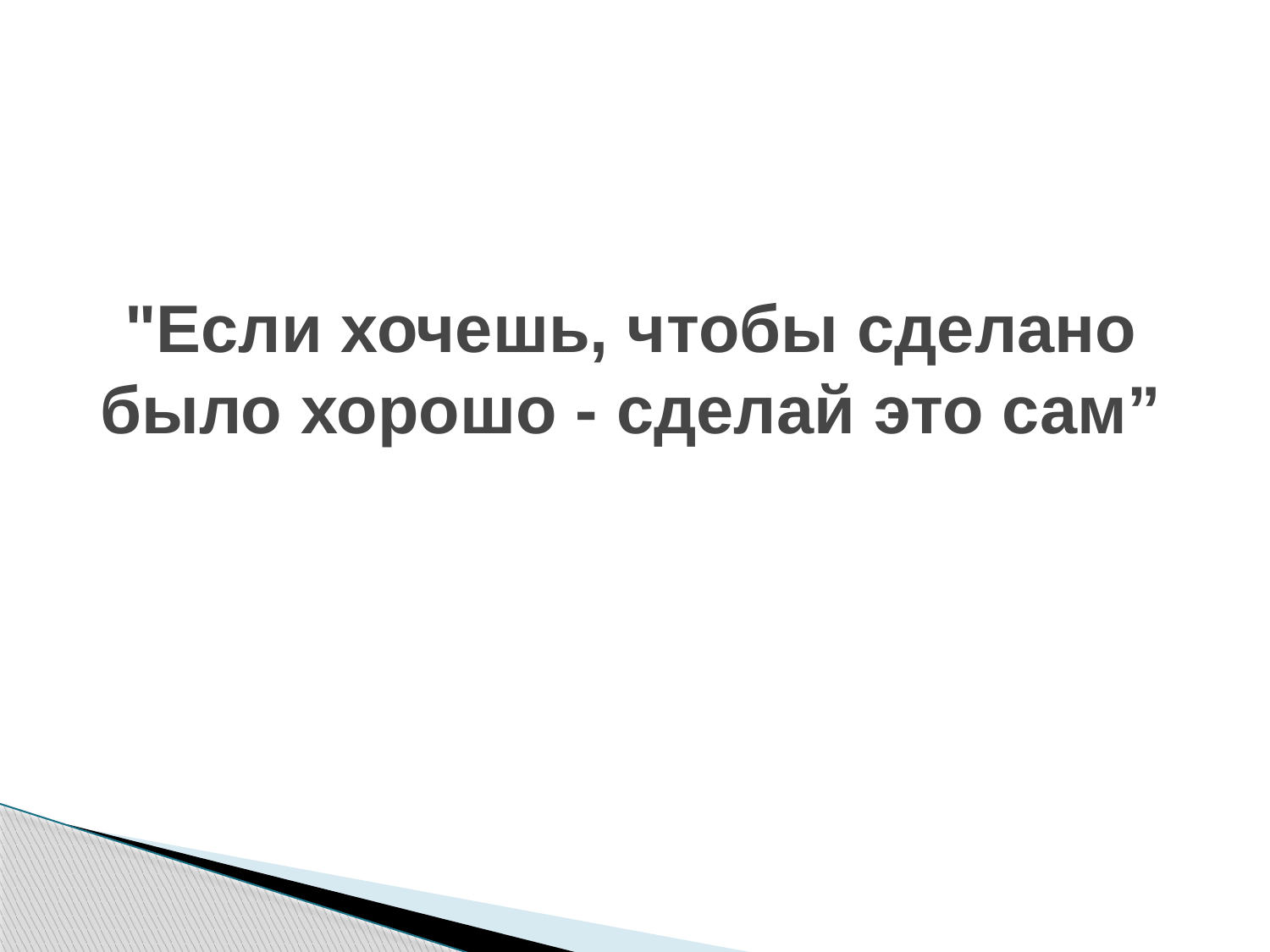

# "Если хочешь, чтобы сделано было хорошо - сделай это сам”